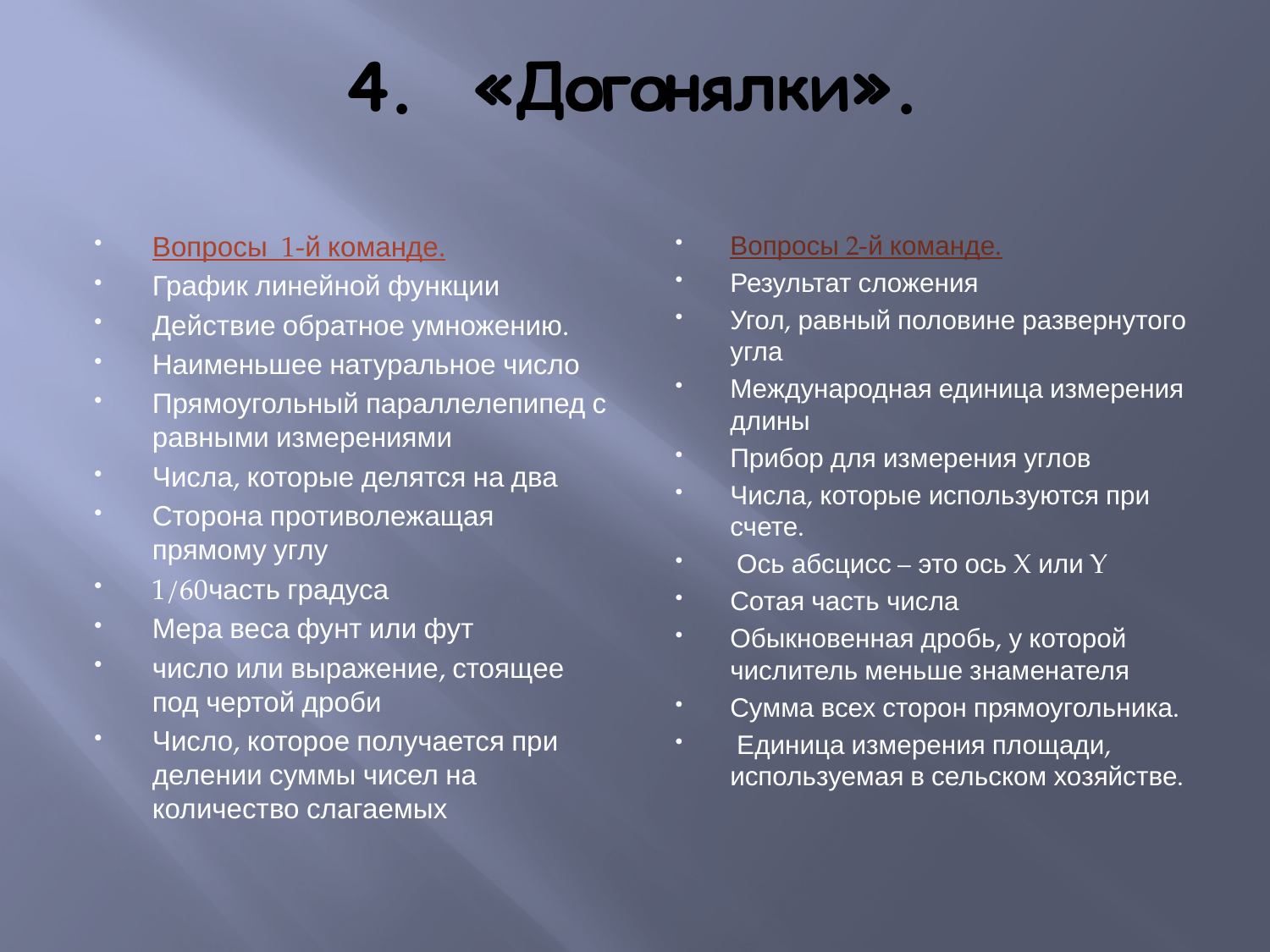

# 4.  «Догонялки».
Вопросы  1-й команде.
График линейной функции
Действие обратное умножению.
Наименьшее натуральное число
Прямоугольный параллелепипед с равными измерениями
Числа, которые делятся на два
Сторона противолежащая прямому углу
1/60часть градуса
Мера веса фунт или фут
число или выражение, стоящее под чертой дроби
Число, которое получается при делении суммы чисел на количество слагаемых

Вопросы 2-й команде.
Результат сложения
Угол, равный половине развернутого угла
Международная единица измерения длины
Прибор для измерения углов
Числа, которые используются при счете.
 Ось абсцисс – это ось X или Y
Сотая часть числа
Обыкновенная дробь, у которой числитель меньше знаменателя
Сумма всех сторон прямоугольника.
 Единица измерения площади, используемая в сельском хозяйстве.